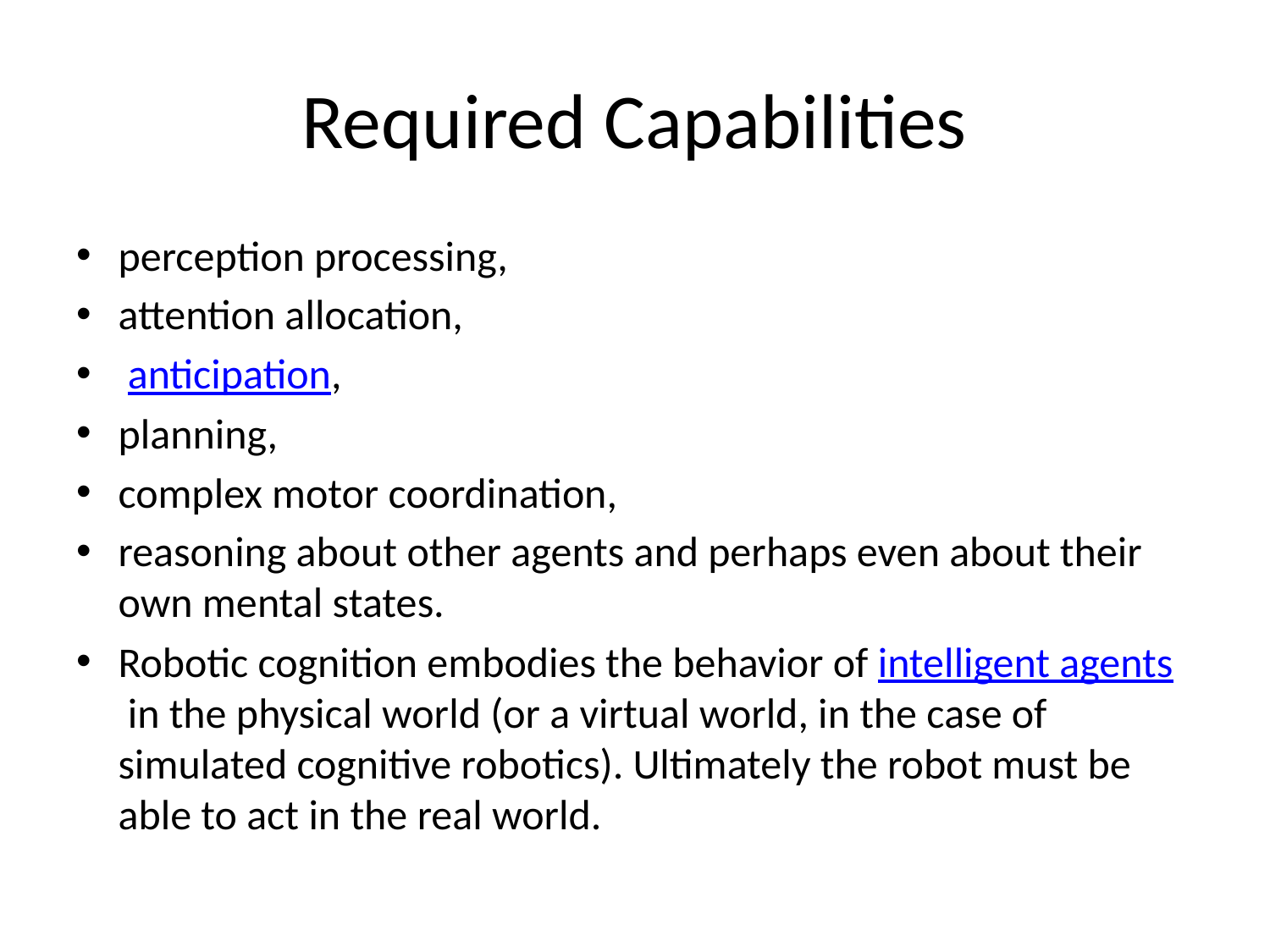

# Required Capabilities
perception processing,
attention allocation,
 anticipation,
planning,
complex motor coordination,
reasoning about other agents and perhaps even about their own mental states.
Robotic cognition embodies the behavior of intelligent agents in the physical world (or a virtual world, in the case of simulated cognitive robotics). Ultimately the robot must be able to act in the real world.